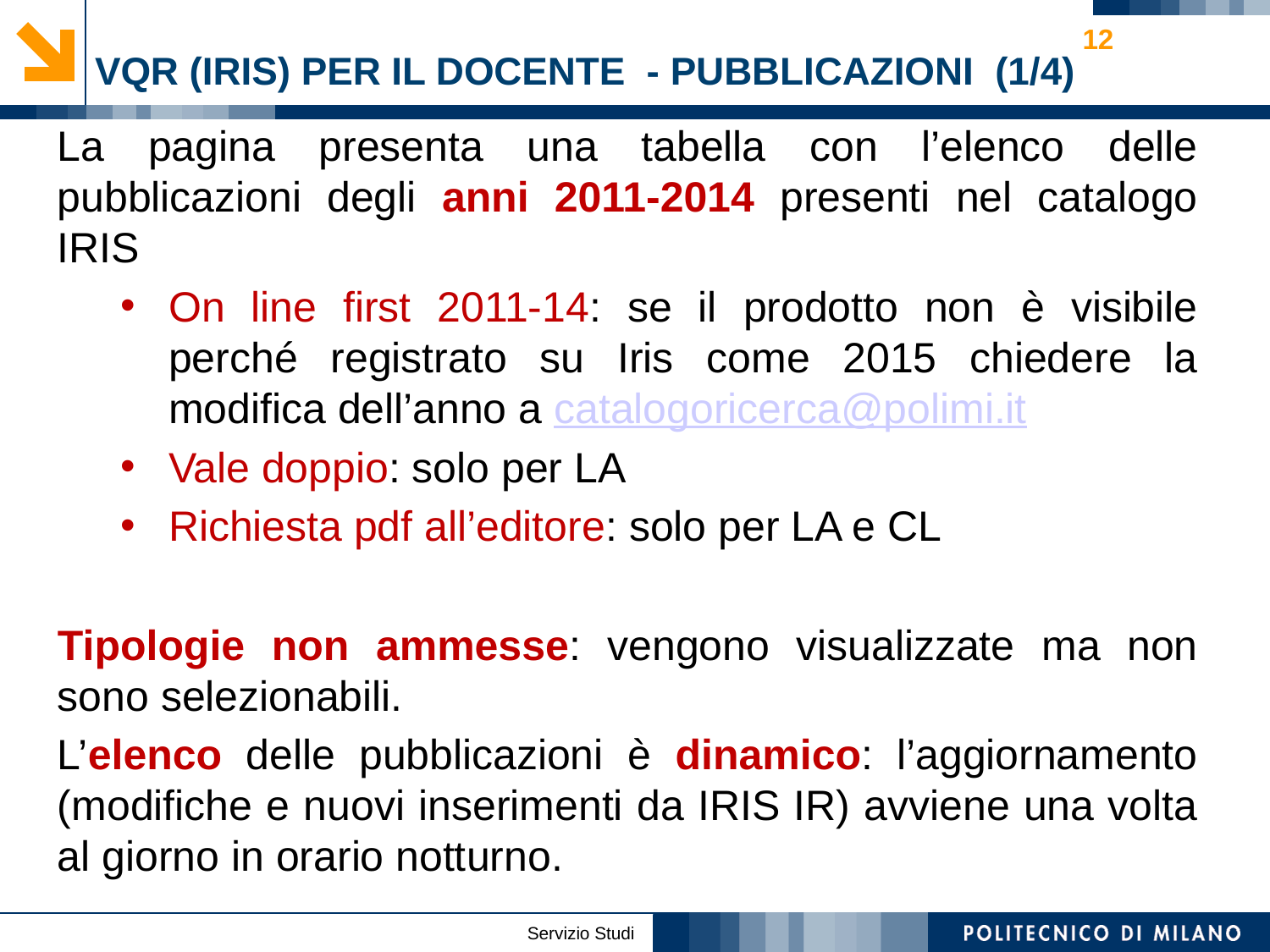

# VQR (IRIS) per il docente  - pubblicazioni  (1/4)
12
La pagina presenta una tabella con l’elenco delle pubblicazioni degli anni 2011-2014 presenti nel catalogo IRIS
On line first 2011-14: se il prodotto non è visibile perché registrato su Iris come 2015 chiedere la modifica dell’anno a catalogoricerca@polimi.it
Vale doppio: solo per LA
Richiesta pdf all’editore: solo per LA e CL

Tipologie non ammesse: vengono visualizzate ma non sono selezionabili.
L’elenco delle pubblicazioni è dinamico: l’aggiornamento (modifiche e nuovi inserimenti da IRIS IR) avviene una volta al giorno in orario notturno.